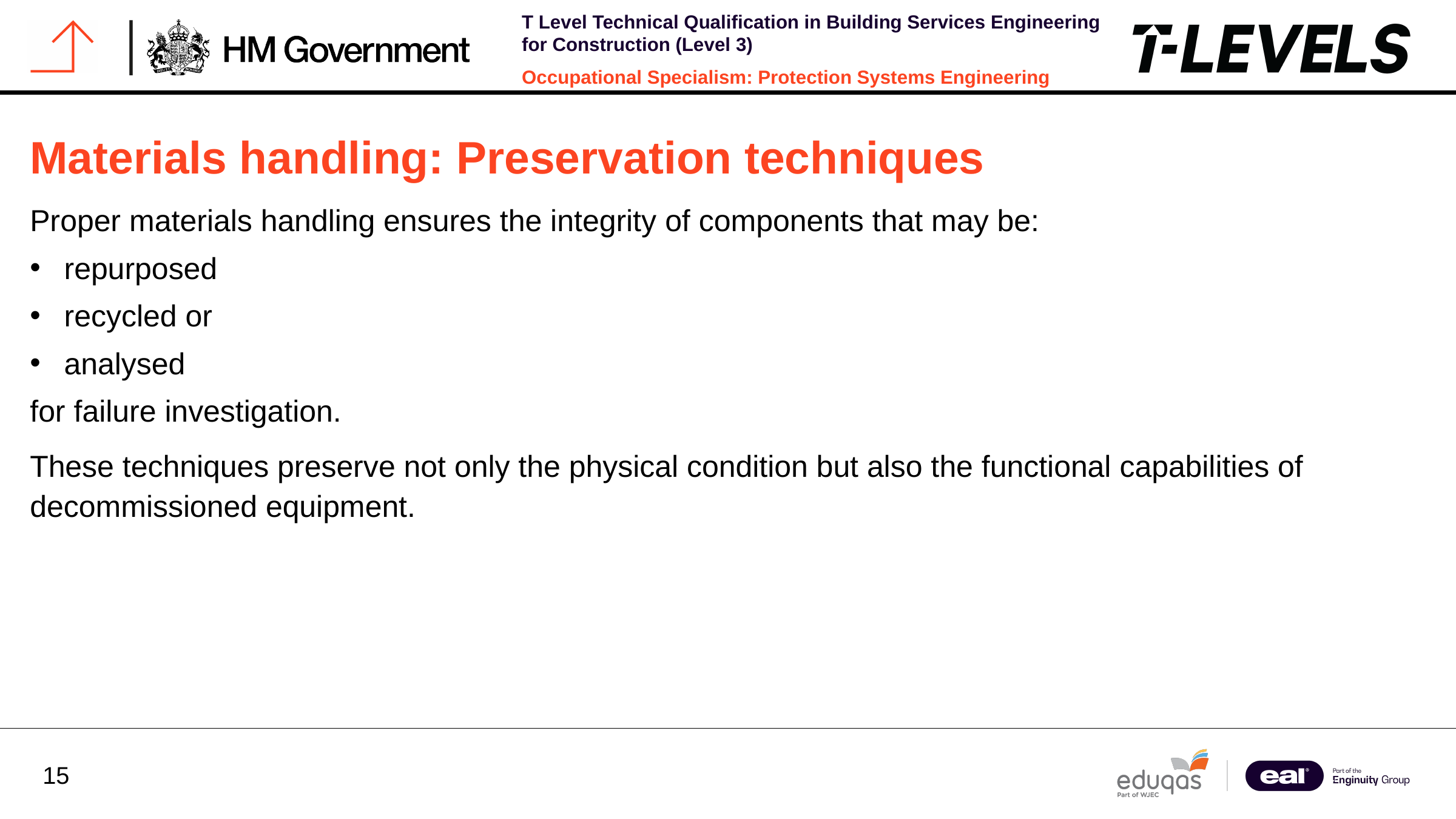

Materials handling: Preservation techniques
Proper materials handling ensures the integrity of components that may be:
repurposed
recycled or
analysed
for failure investigation.
These techniques preserve not only the physical condition but also the functional capabilities of decommissioned equipment.